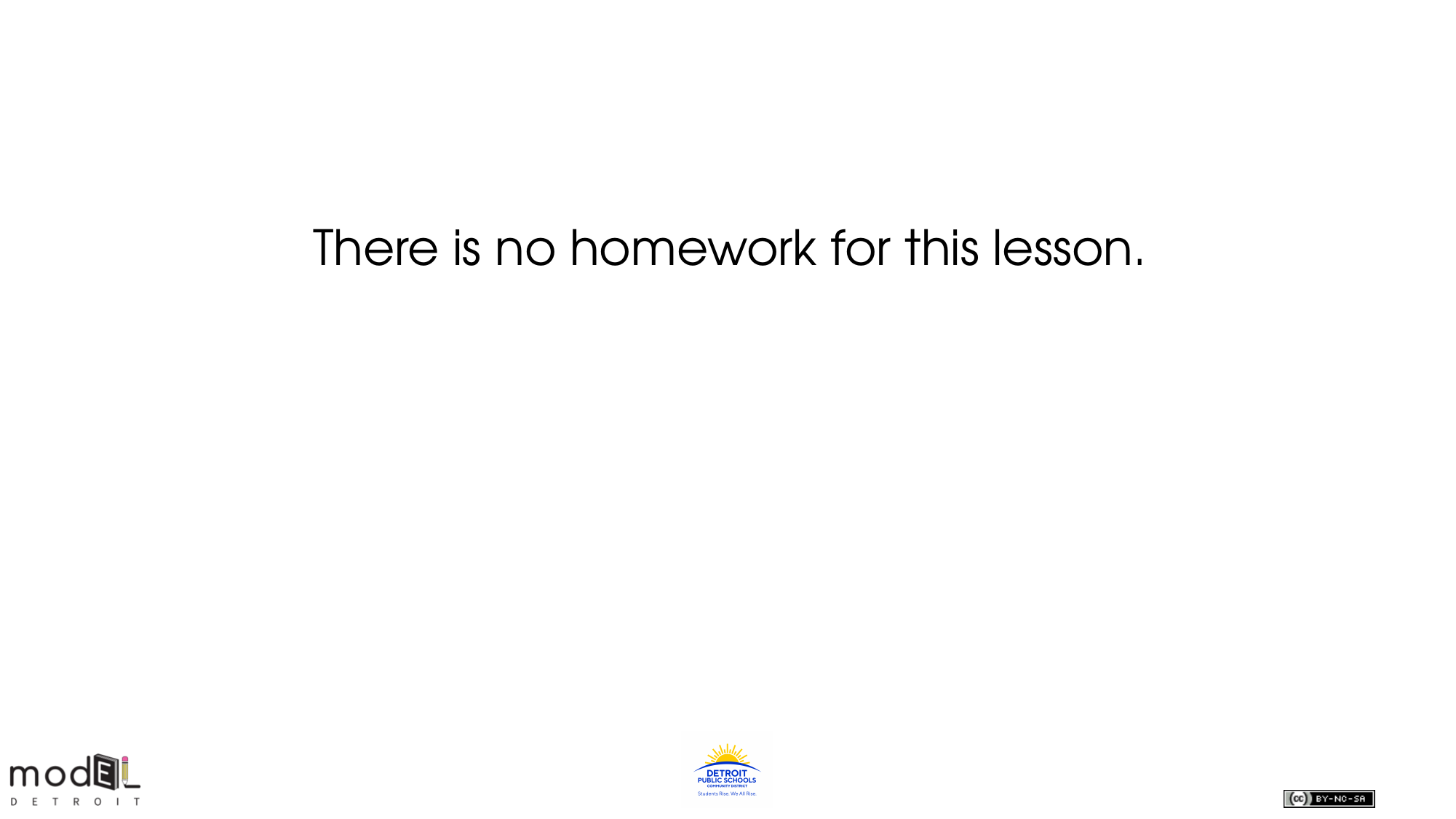

There is no homework for this lesson.